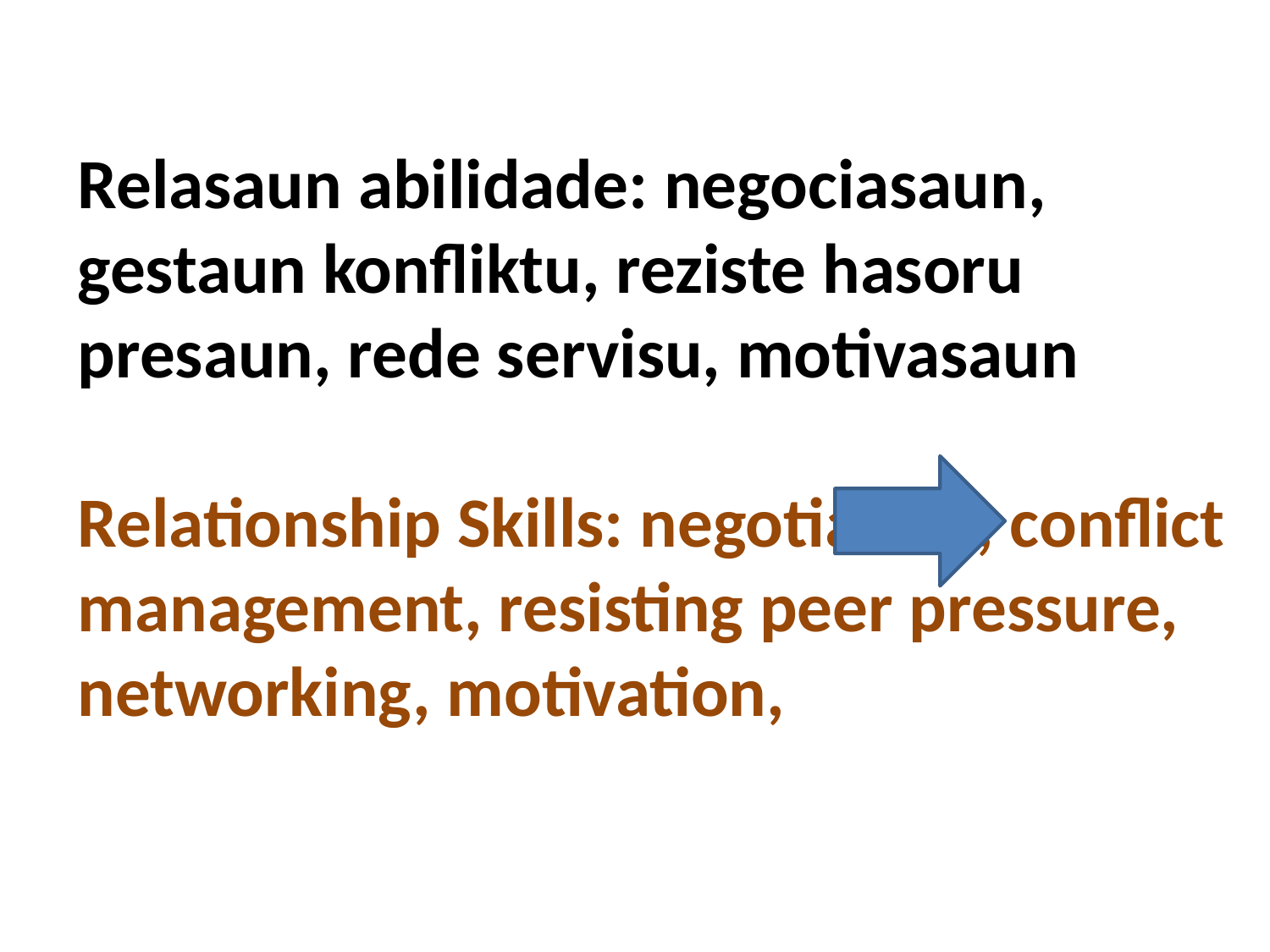

Relasaun abilidade: negociasaun, gestaun konfliktu, reziste hasoru presaun, rede servisu, motivasaun
Relationship Skills: negotiation, conflict management, resisting peer pressure, networking, motivation,